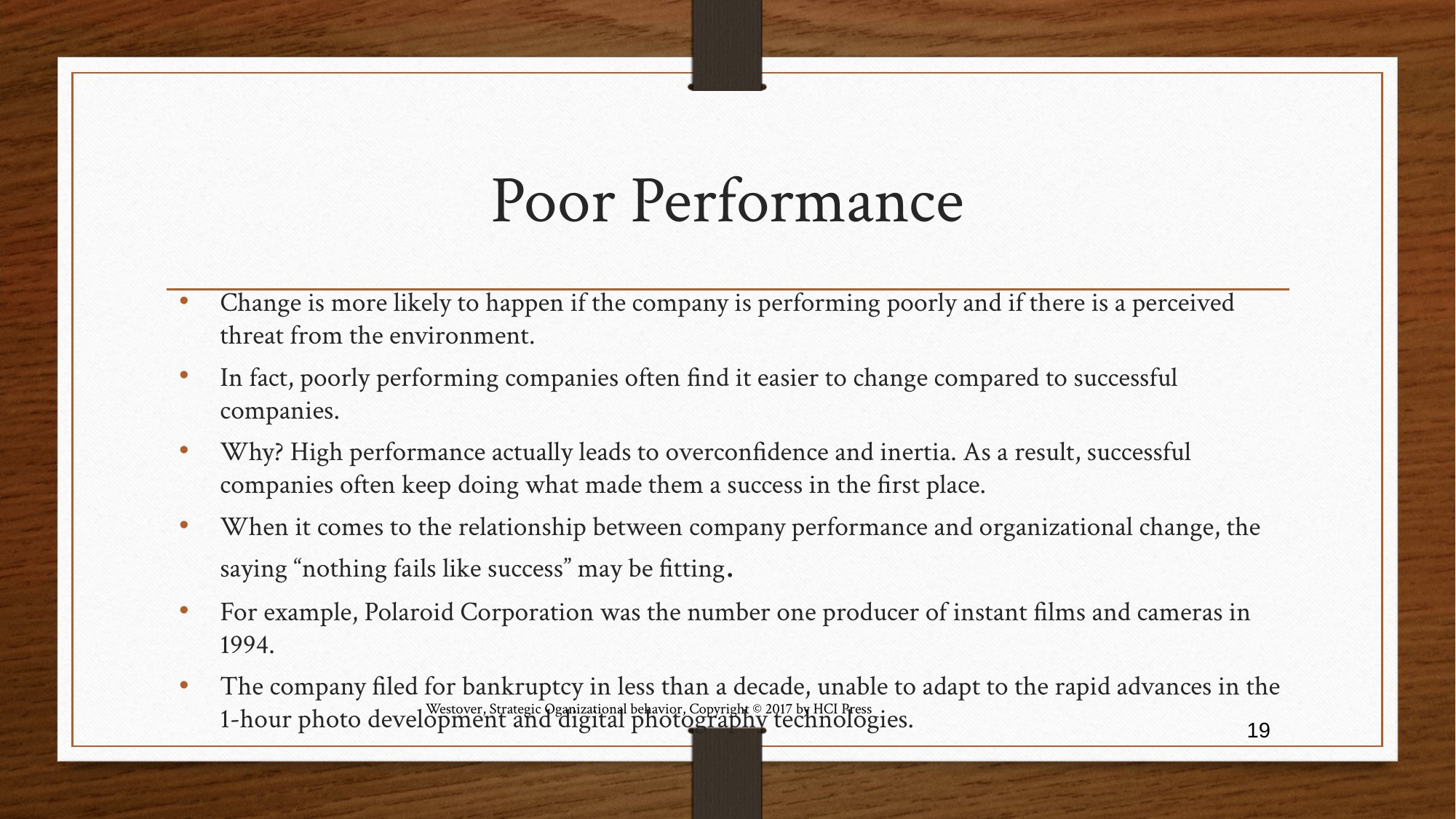

# Poor Performance
Change is more likely to happen if the company is performing poorly and if there is a perceived threat from the environment.
In fact, poorly performing companies often find it easier to change compared to successful companies.
Why? High performance actually leads to overconfidence and inertia. As a result, successful companies often keep doing what made them a success in the first place.
When it comes to the relationship between company performance and organizational change, the saying “nothing fails like success” may be fitting.
For example, Polaroid Corporation was the number one producer of instant films and cameras in 1994.
The company filed for bankruptcy in less than a decade, unable to adapt to the rapid advances in the 1-hour photo development and digital photography technologies.
Westover, Strategic Oganizational behavior, Copyright © 2017 by HCI Press
19